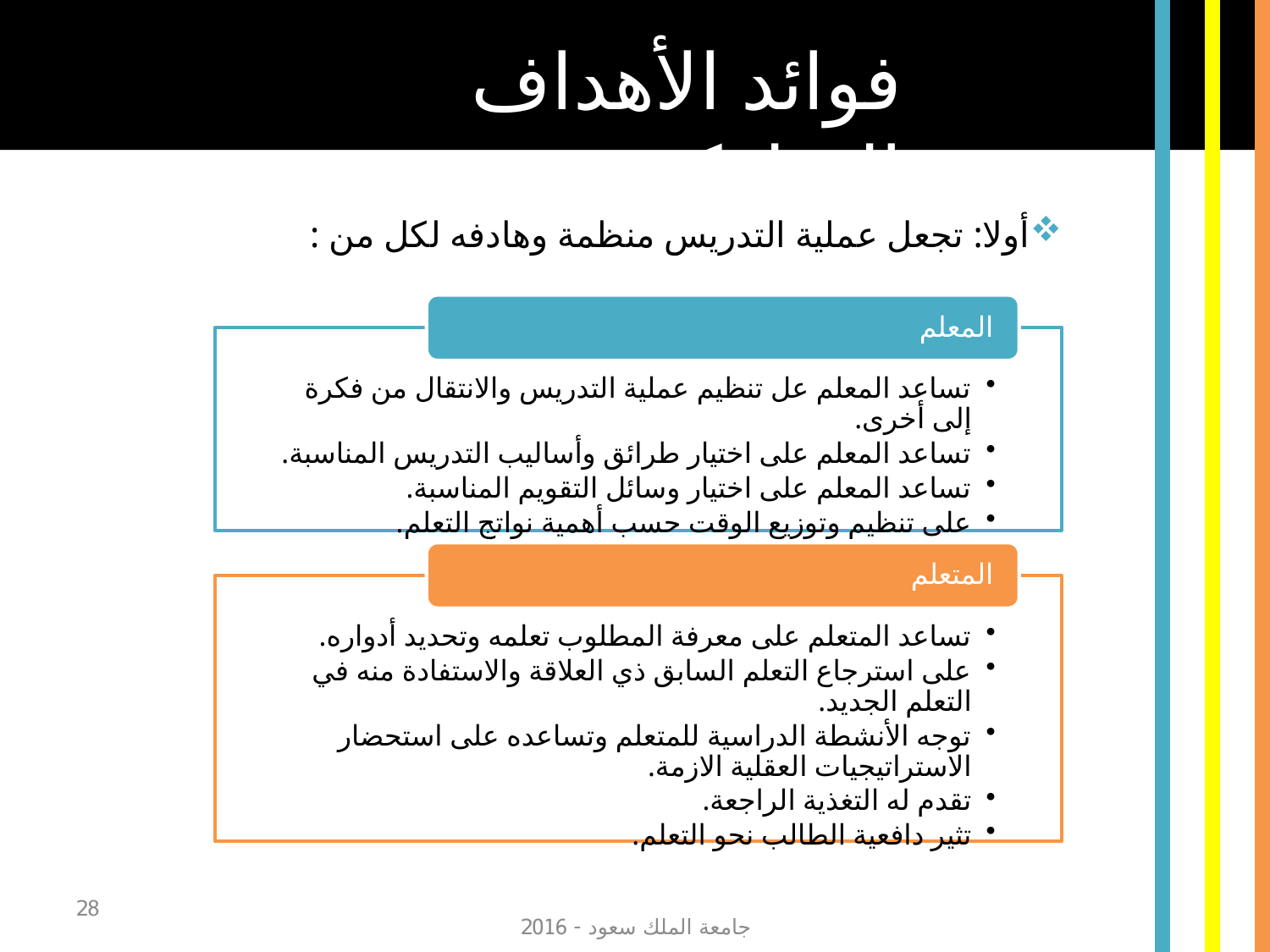

فوائد الأهداف السلوكية
أولا: تجعل عملية التدريس منظمة وهادفه لكل من :
تساعد المعلم عل تنظيم عملية التدريس والانتقال من فكرة إلى أخرى.
تساعد المعلم على اختيار طرائق وأساليب التدريس المناسبة.
تساعد المعلم على اختيار وسائل التقويم المناسبة.
على تنظيم وتوزيع الوقت حسب أهمية نواتج التعلم.
المعلم
تساعد المتعلم على معرفة المطلوب تعلمه وتحديد أدواره.
على استرجاع التعلم السابق ذي العلاقة والاستفادة منه في التعلم الجديد.
توجه الأنشطة الدراسية للمتعلم وتساعده على استحضار الاستراتيجيات العقلية الازمة.
تقدم له التغذية الراجعة.
تثير دافعية الطالب نحو التعلم.
المتعلم
28
جامعة الملك سعود - 2016